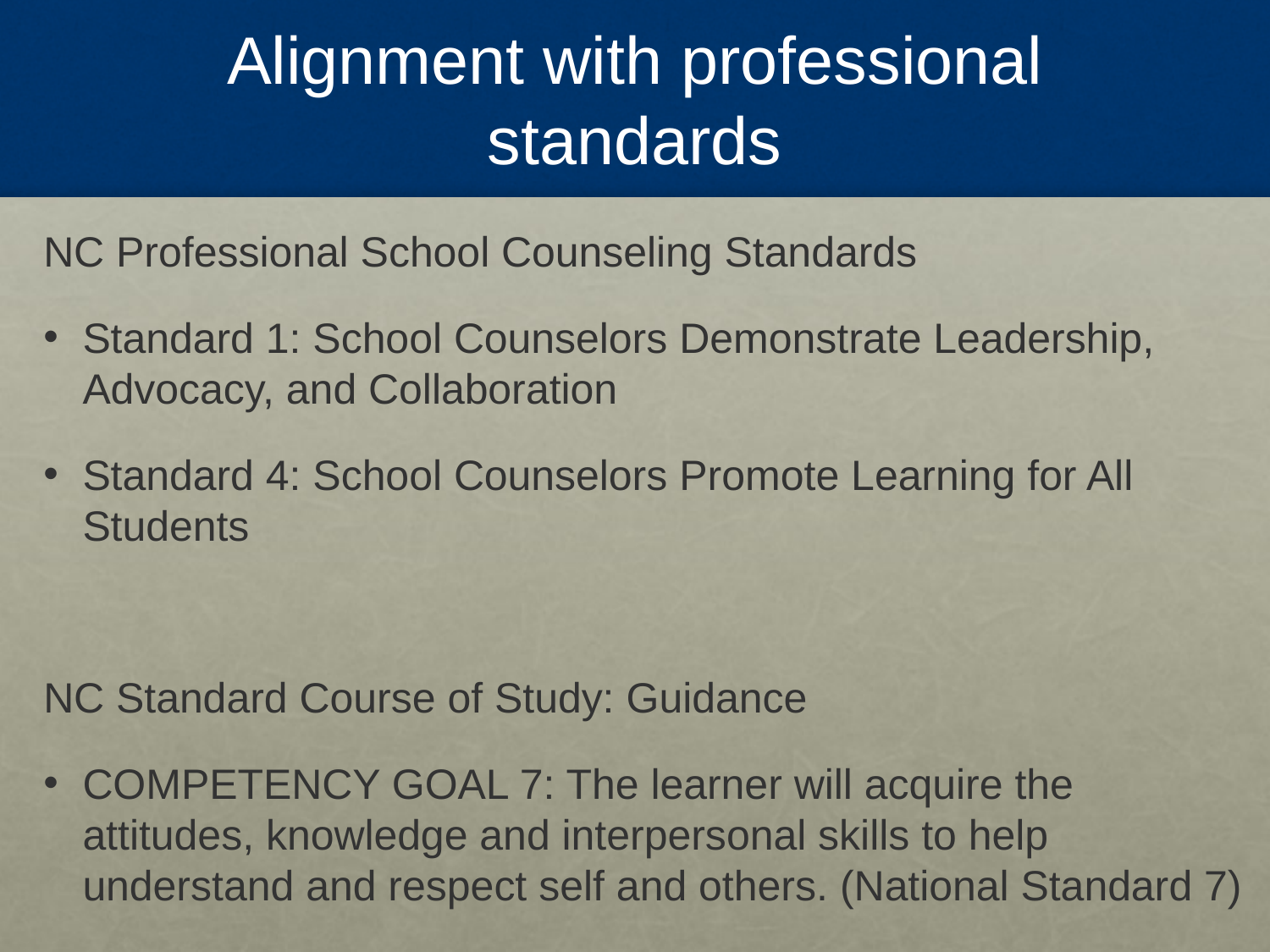

# Alignment with professional standards
NC Professional School Counseling Standards
Standard 1: School Counselors Demonstrate Leadership, Advocacy, and Collaboration
Standard 4: School Counselors Promote Learning for All Students

NC Standard Course of Study: Guidance
COMPETENCY GOAL 7: The learner will acquire the attitudes, knowledge and interpersonal skills to help understand and respect self and others. (National Standard 7)